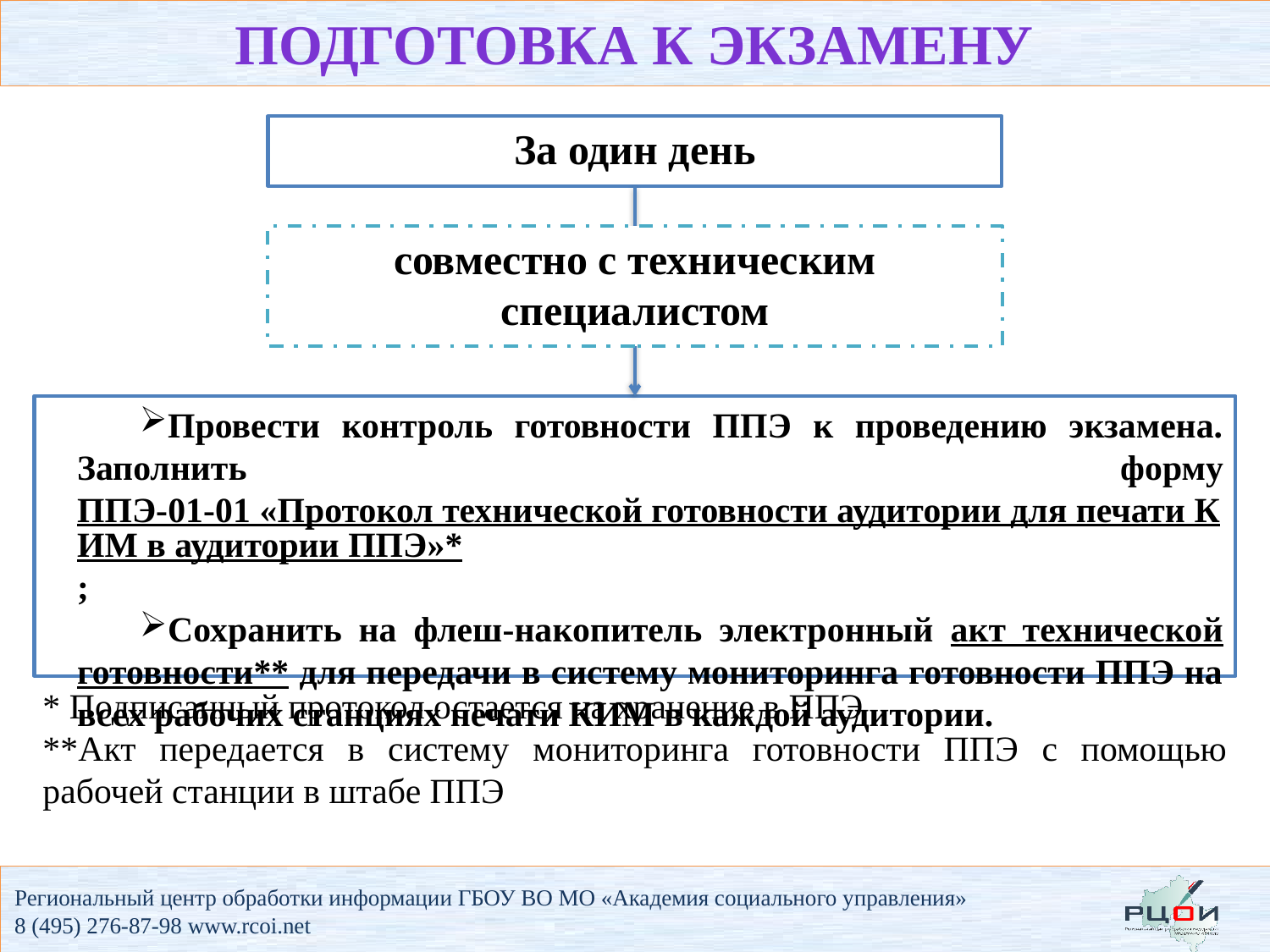

подготовка к экзамену
За один день
совместно с техническим специалистом
Провести контроль готовности ППЭ к проведению экзамена. Заполнить форму ППЭ-01-01 «Протокол технической готовности аудитории для печати КИМ в аудитории ППЭ»*;
Сохранить на флеш-накопитель электронный акт технической готовности** для передачи в систему мониторинга готовности ППЭ на всех рабочих станциях печати КИМ в каждой аудитории.
* Подписанный протокол остается на хранение в ППЭ
**Акт передается в систему мониторинга готовности ППЭ с помощью рабочей станции в штабе ППЭ